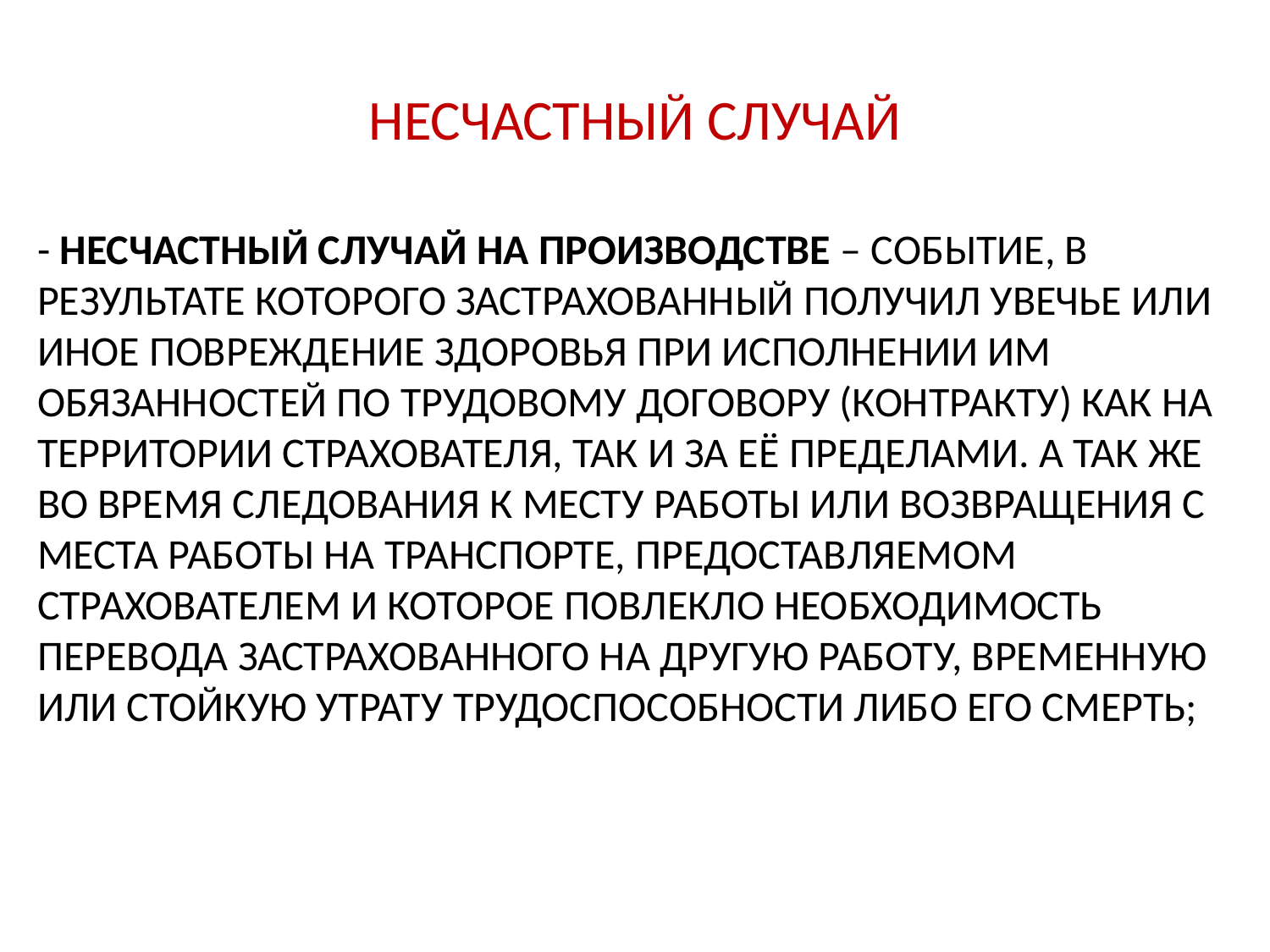

# НЕСЧАСТНЫЙ СЛУЧАЙ
- НЕСЧАСТНЫЙ СЛУЧАЙ НА ПРОИЗВОДСТВЕ – СОБЫТИЕ, В РЕЗУЛЬТАТЕ КОТОРОГО ЗАСТРАХОВАННЫЙ ПОЛУЧИЛ УВЕЧЬЕ ИЛИ ИНОЕ ПОВРЕЖДЕНИЕ ЗДОРОВЬЯ ПРИ ИСПОЛНЕНИИ ИМ ОБЯЗАННОСТЕЙ ПО ТРУДОВОМУ ДОГОВОРУ (КОНТРАКТУ) КАК НА ТЕРРИТОРИИ СТРАХОВАТЕЛЯ, ТАК И ЗА ЕЁ ПРЕДЕЛАМИ. А ТАК ЖЕ ВО ВРЕМЯ СЛЕДОВАНИЯ К МЕСТУ РАБОТЫ ИЛИ ВОЗВРАЩЕНИЯ С МЕСТА РАБОТЫ НА ТРАНСПОРТЕ, ПРЕДОСТАВЛЯЕМОМ СТРАХОВАТЕЛЕМ И КОТОРОЕ ПОВЛЕКЛО НЕОБХОДИМОСТЬ ПЕРЕВОДА ЗАСТРАХОВАННОГО НА ДРУГУЮ РАБОТУ, ВРЕМЕННУЮ ИЛИ СТОЙКУЮ УТРАТУ ТРУДОСПОСОБНОСТИ ЛИБО ЕГО СМЕРТЬ;